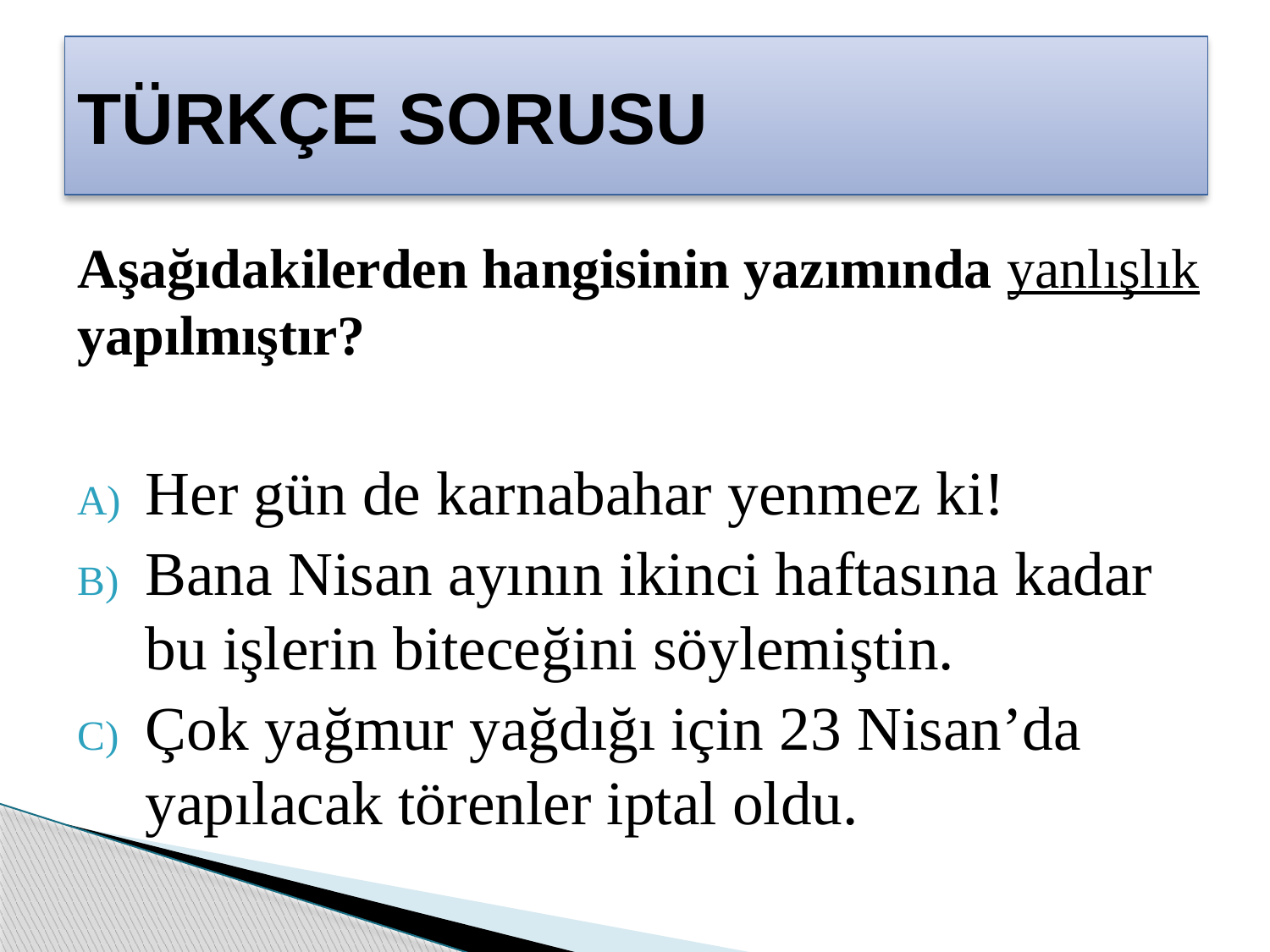

# TÜRKÇE SORUSU
Aşağıdakilerden hangisinin yazımında yanlışlık yapılmıştır?

Her gün de karnabahar yenmez ki!
Bana Nisan ayının ikinci haftasına kadar bu işlerin biteceğini söylemiştin.
Çok yağmur yağdığı için 23 Nisan’da yapılacak törenler iptal oldu.